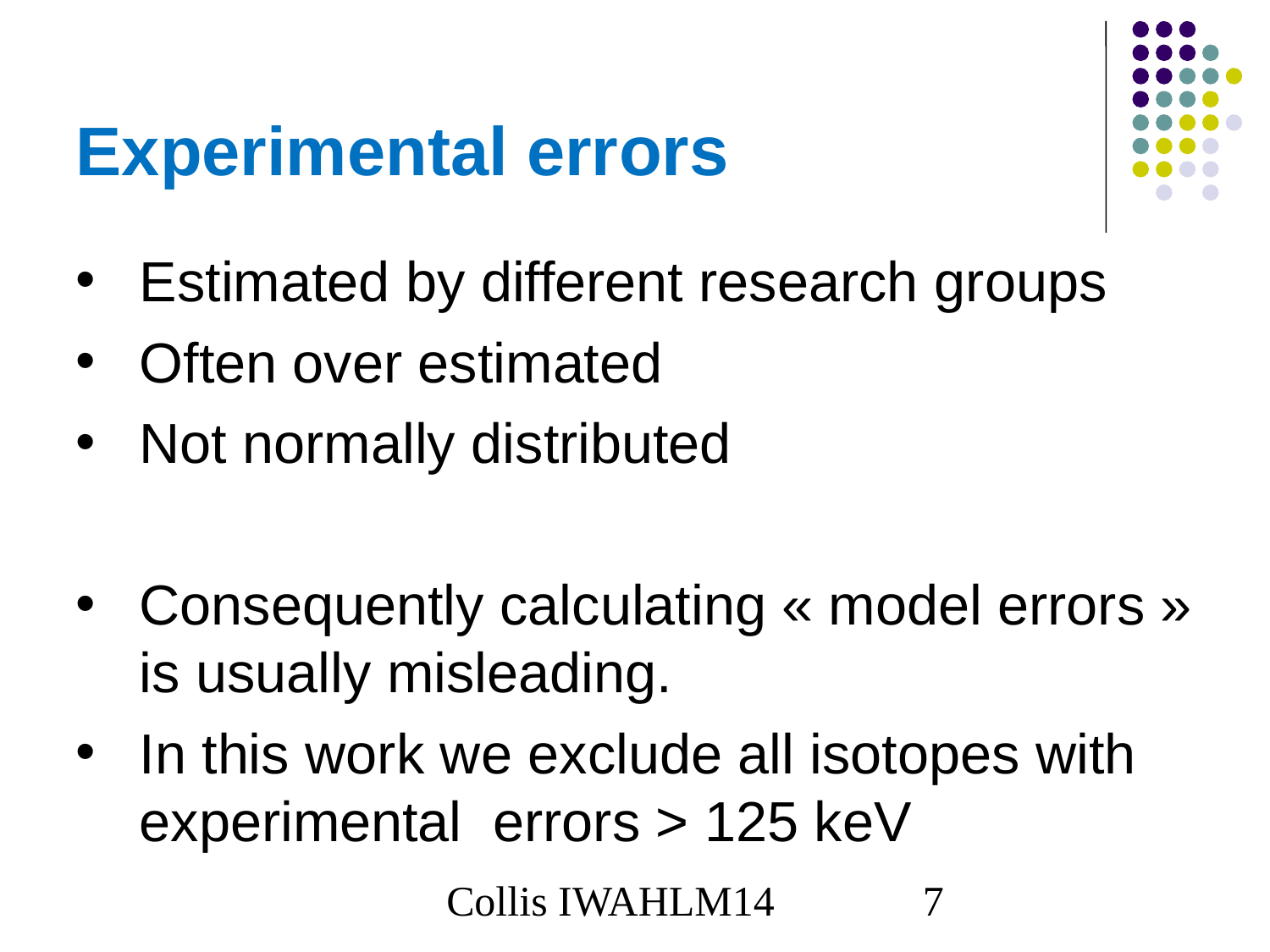

# Experimental errors
Estimated by different research groups
Often over estimated
Not normally distributed

Consequently calculating « model errors » is usually misleading.
In this work we exclude all isotopes with experimental  errors > 125 keV
Collis IWAHLM14
7